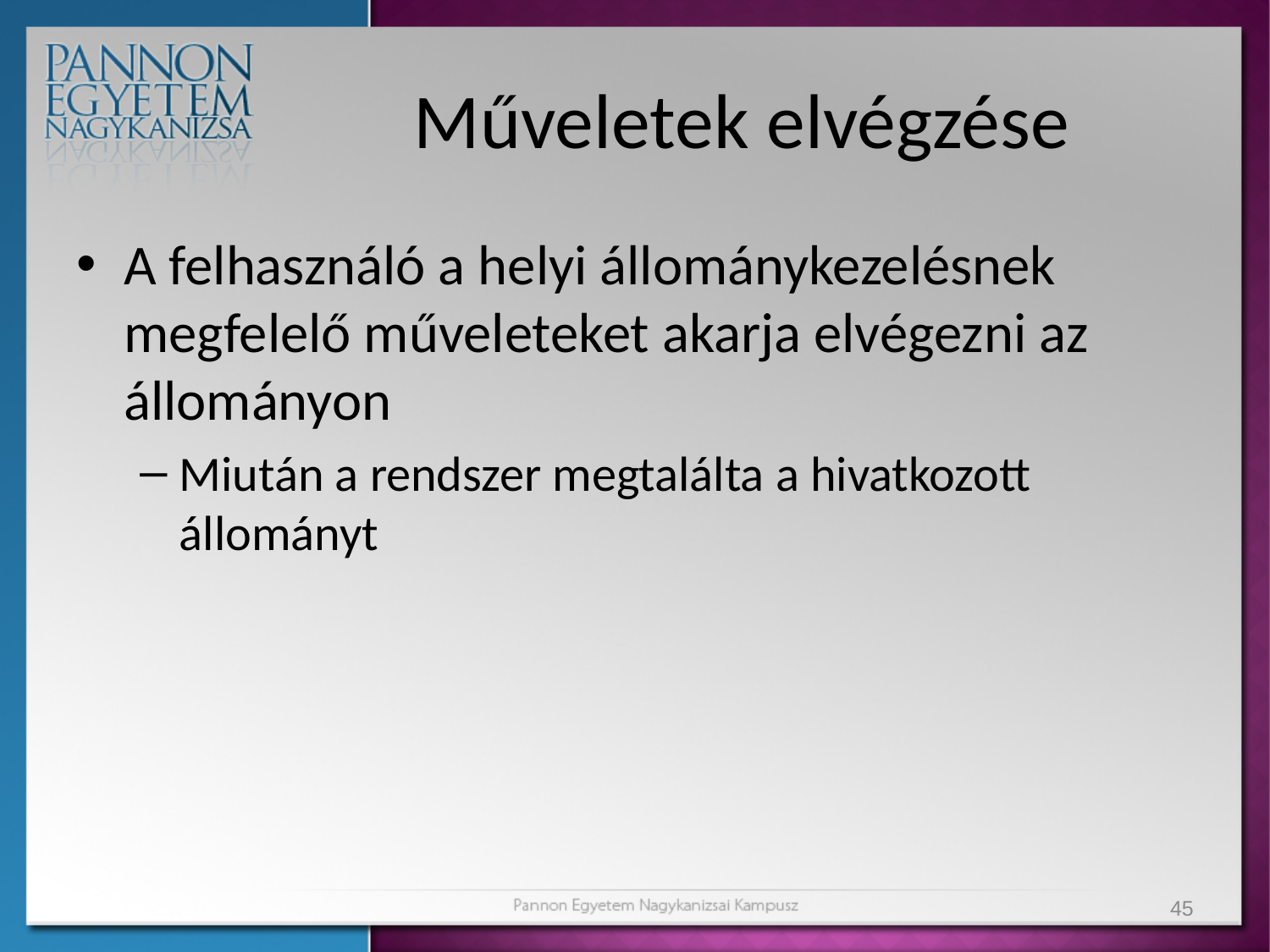

# Műveletek elvégzése
A felhasználó a helyi állománykezelésnek megfelelő műveleteket akarja elvégezni az állományon
Miután a rendszer megtalálta a hivatkozott állományt
45